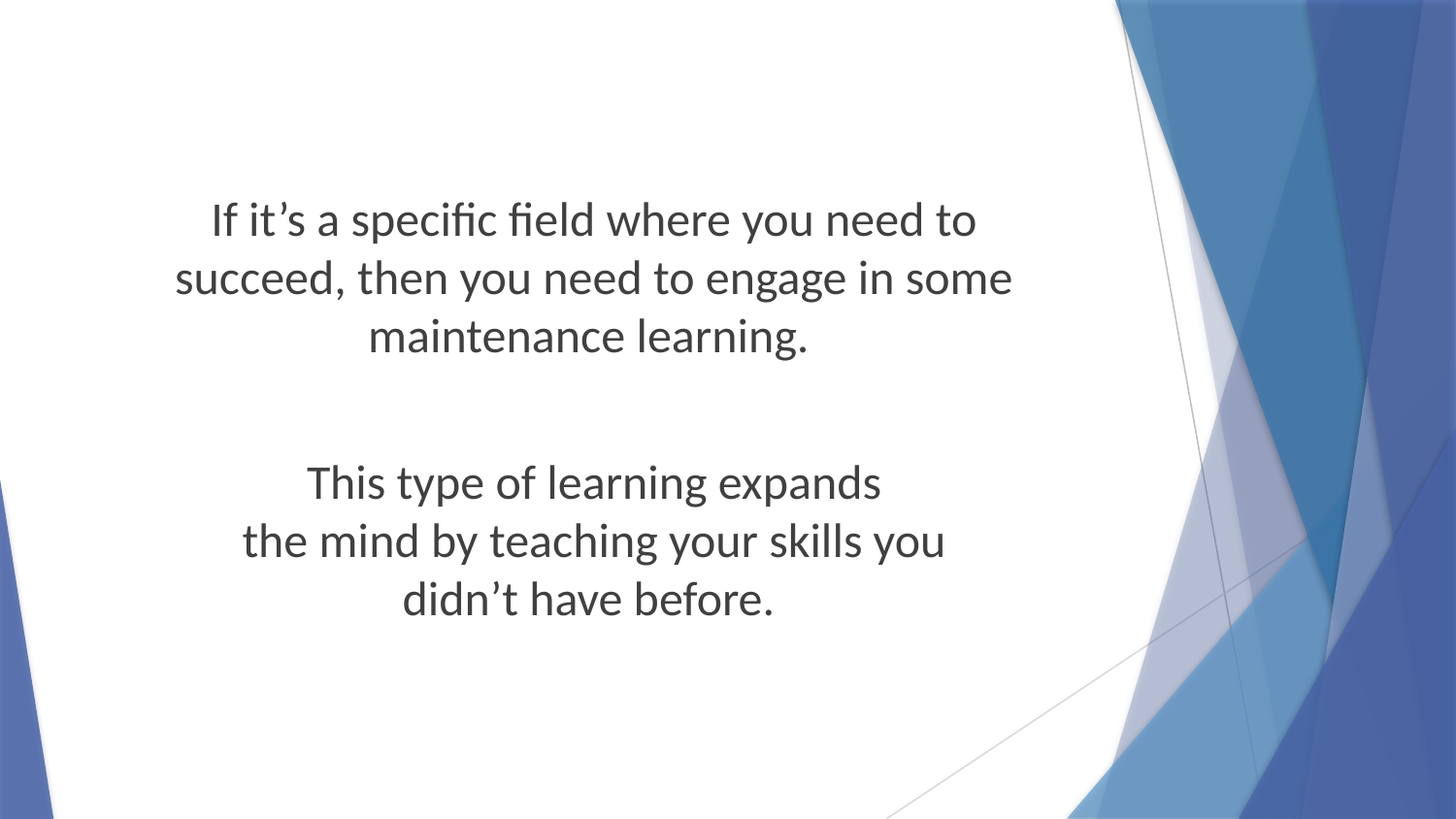

If it’s a specific field where you need to
succeed, then you need to engage in some maintenance learning.

This type of learning expands
the mind by teaching your skills you
didn’t have before.